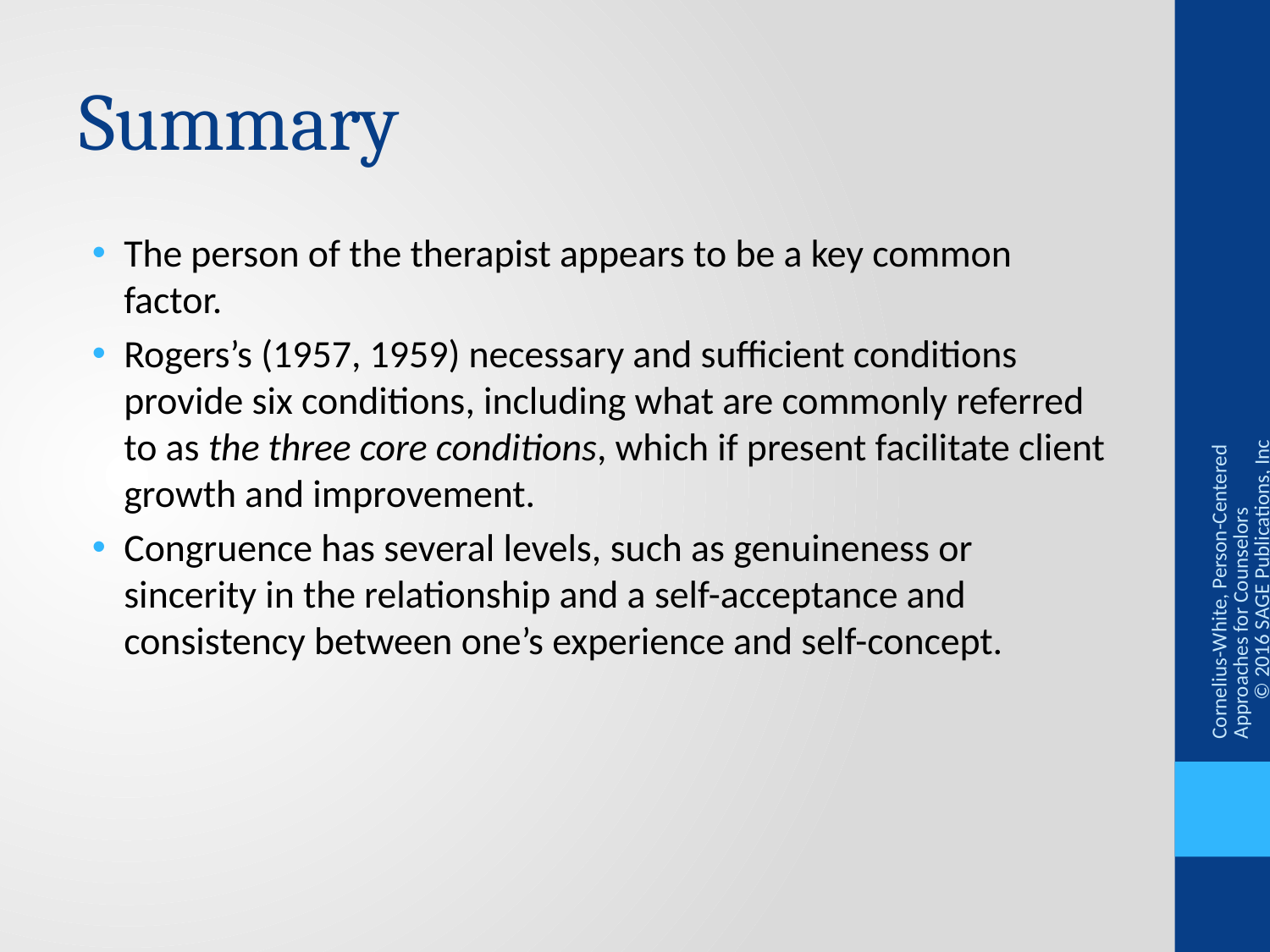

# Summary
The person of the therapist appears to be a key common factor.
Rogers’s (1957, 1959) necessary and sufficient conditions provide six conditions, including what are commonly referred to as the three core conditions, which if present facilitate client growth and improvement.
Congruence has several levels, such as genuineness or sincerity in the relationship and a self-acceptance and consistency between one’s experience and self-concept.
Cornelius-White, Person-Centered Approaches for Counselors                      © 2016 SAGE Publications, Inc.